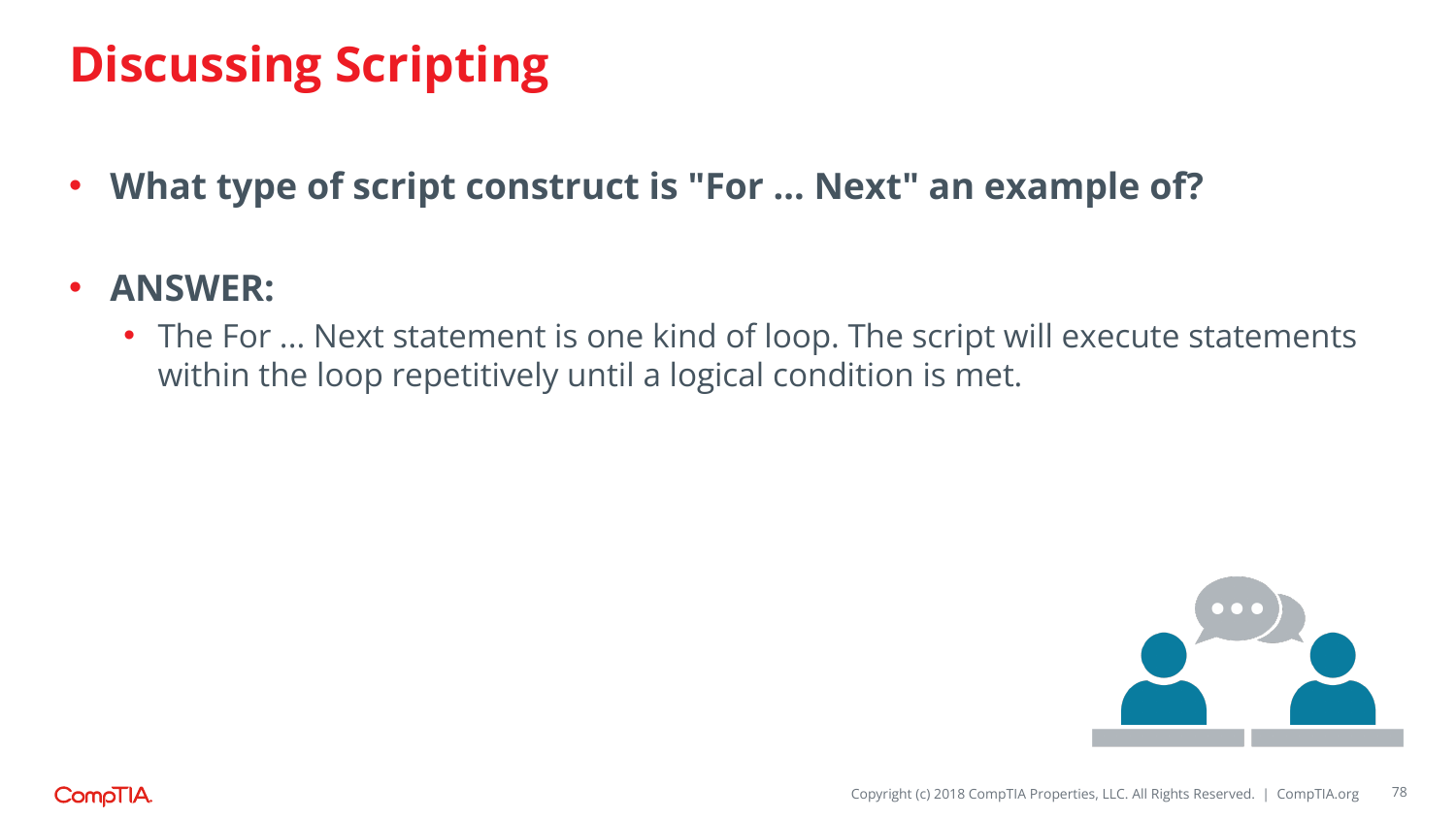

# Discussing Scripting
What type of script construct is "For ... Next" an example of?

ANSWER:
The For ... Next statement is one kind of loop. The script will execute statements within the loop repetitively until a logical condition is met.

78